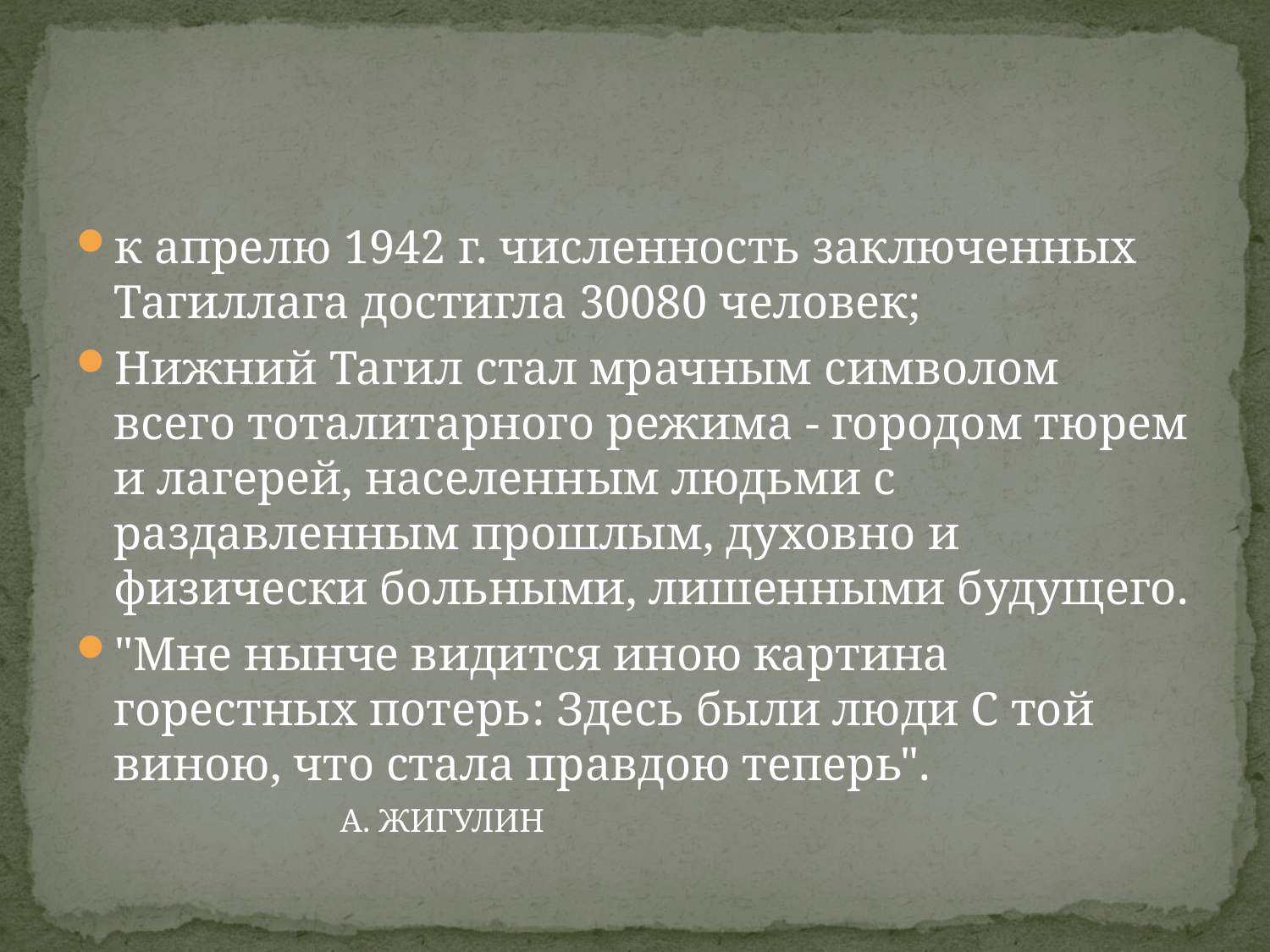

#
к апрелю 1942 г. численность заключенных Тагиллага достигла 30080 человек;
Нижний Тагил стал мрачным символом всего тоталитарного режима - городом тюрем и лагерей, населенным людьми с раздавленным прошлым, духовно и физически больными, лишенными будущего.
"Мне нынче видится иною картина горестных потерь: Здесь были люди С той виною, что стала правдою теперь".
                                А. ЖИГУЛИН